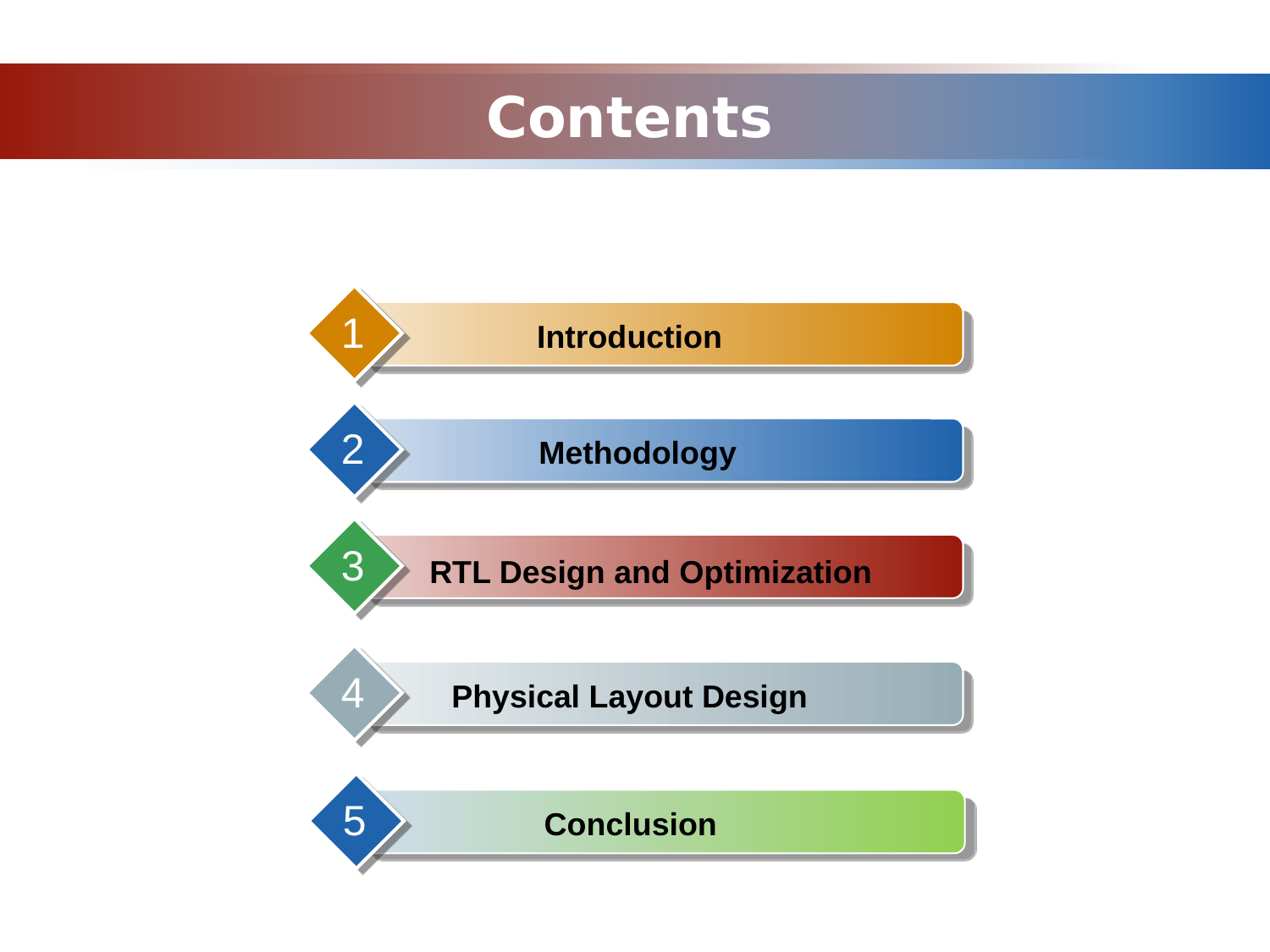

# Contents

1

Introduction

2

     Methodology

3

RTL Design and Optimization

4

Physical Layout Design

5

   Conclusion